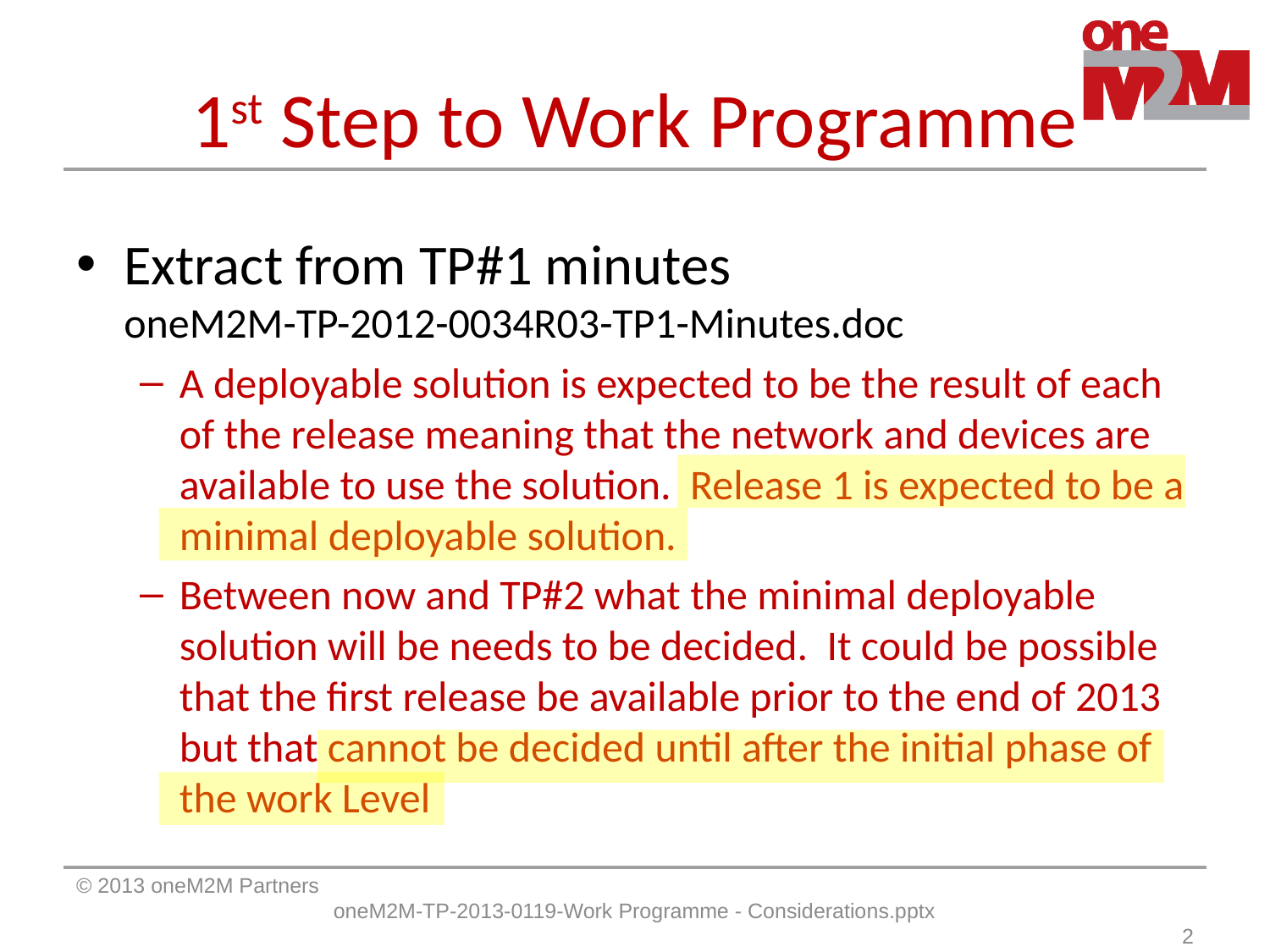

# 1st Step to Work Programme
Extract from TP#1 minutes
oneM2M-TP-2012-0034R03-TP1-Minutes.doc
A deployable solution is expected to be the result of each of the release meaning that the network and devices are available to use the solution.  Release 1 is expected to be a minimal deployable solution.
Between now and TP#2 what the minimal deployable solution will be needs to be decided.  It could be possible that the first release be available prior to the end of 2013 but that cannot be decided until after the initial phase of the work Level

© 2013 oneM2M Partners
oneM2M-TP-2013-0119-Work Programme - Considerations.pptx
2